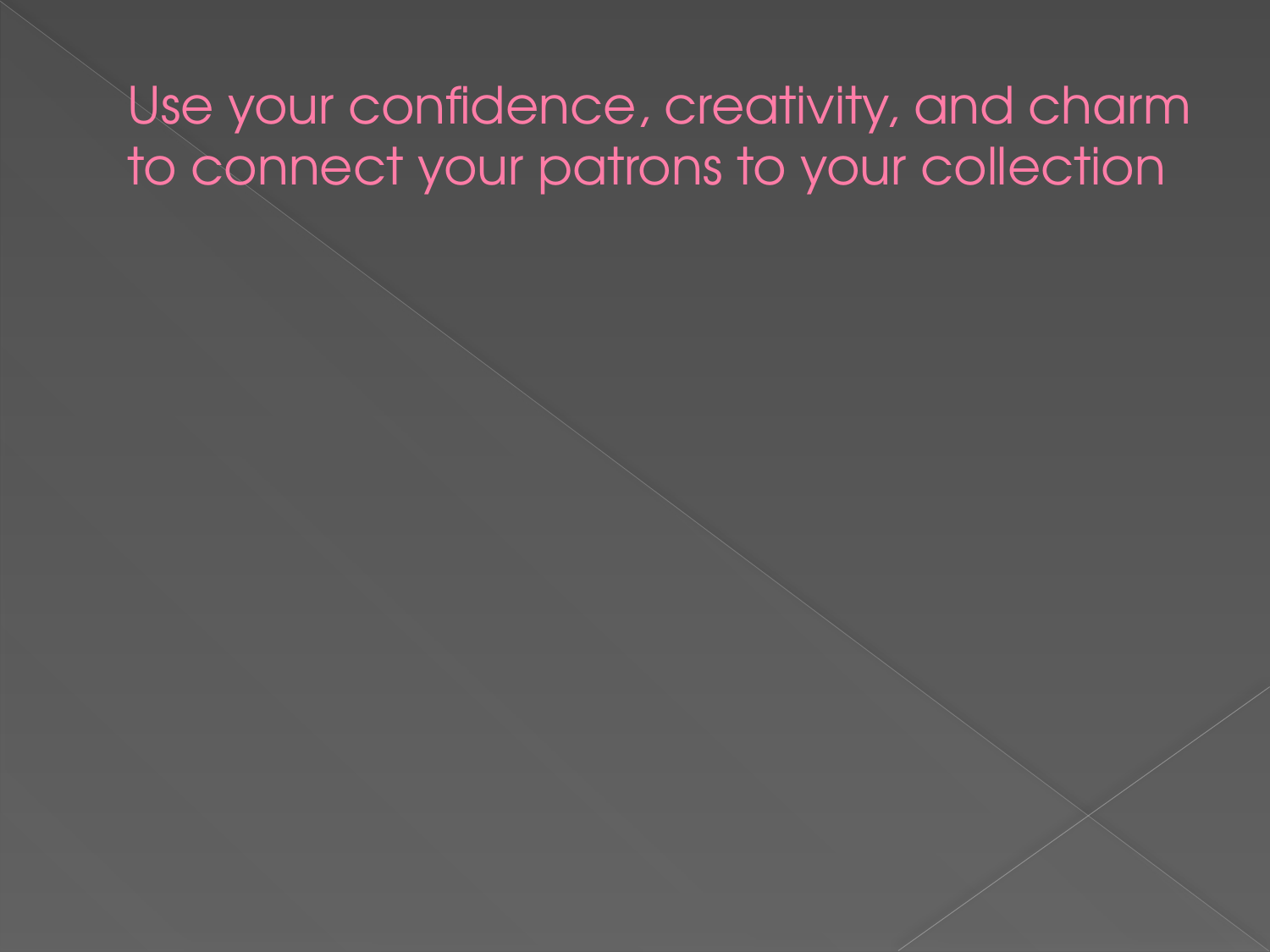

# Use your confidence, creativity, and charm to connect your patrons to your collection